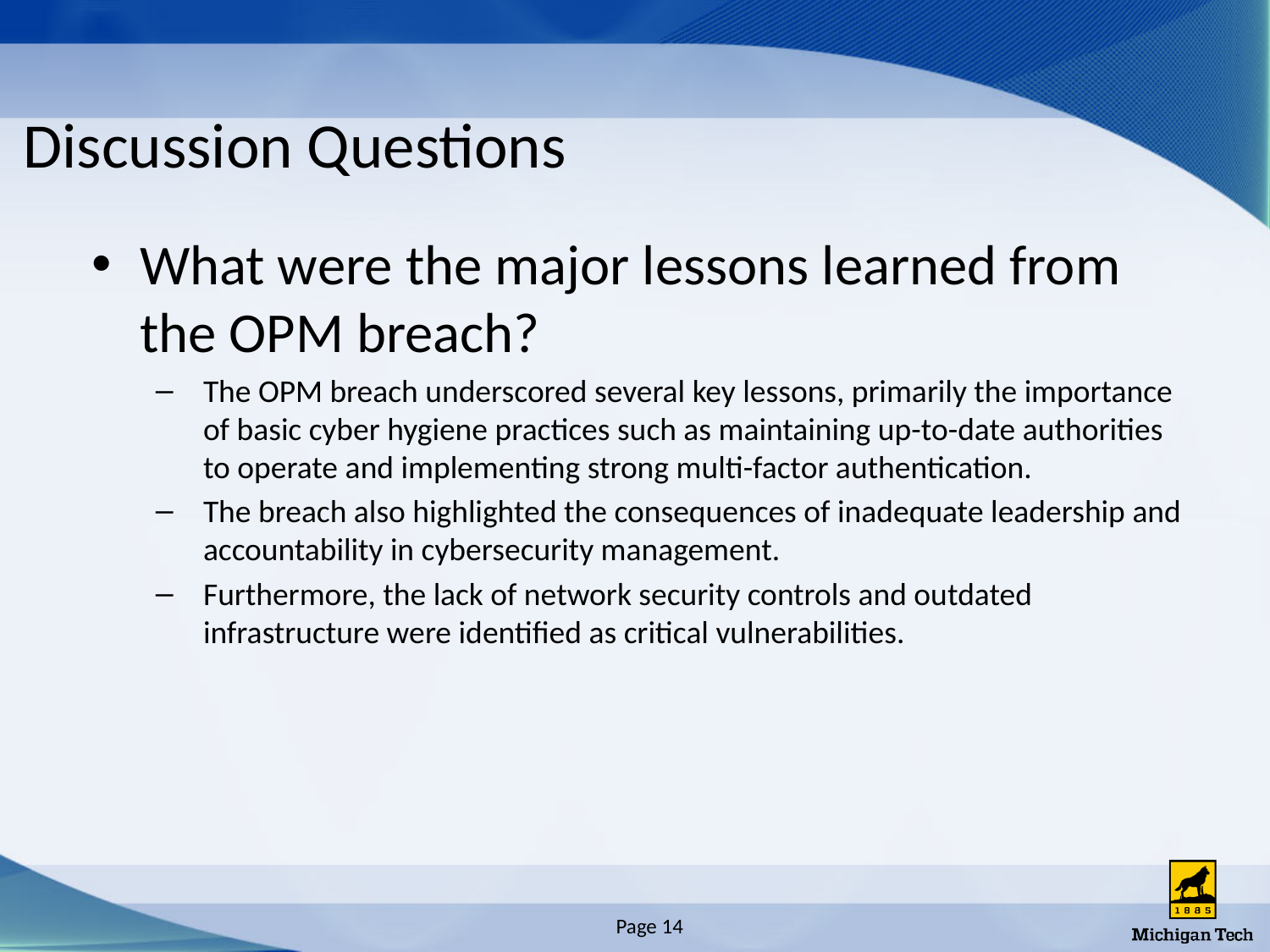

# Discussion Questions
What were the major lessons learned from the OPM breach?
The OPM breach underscored several key lessons, primarily the importance of basic cyber hygiene practices such as maintaining up-to-date authorities to operate and implementing strong multi-factor authentication.
The breach also highlighted the consequences of inadequate leadership and accountability in cybersecurity management.
Furthermore, the lack of network security controls and outdated infrastructure were identified as critical vulnerabilities.